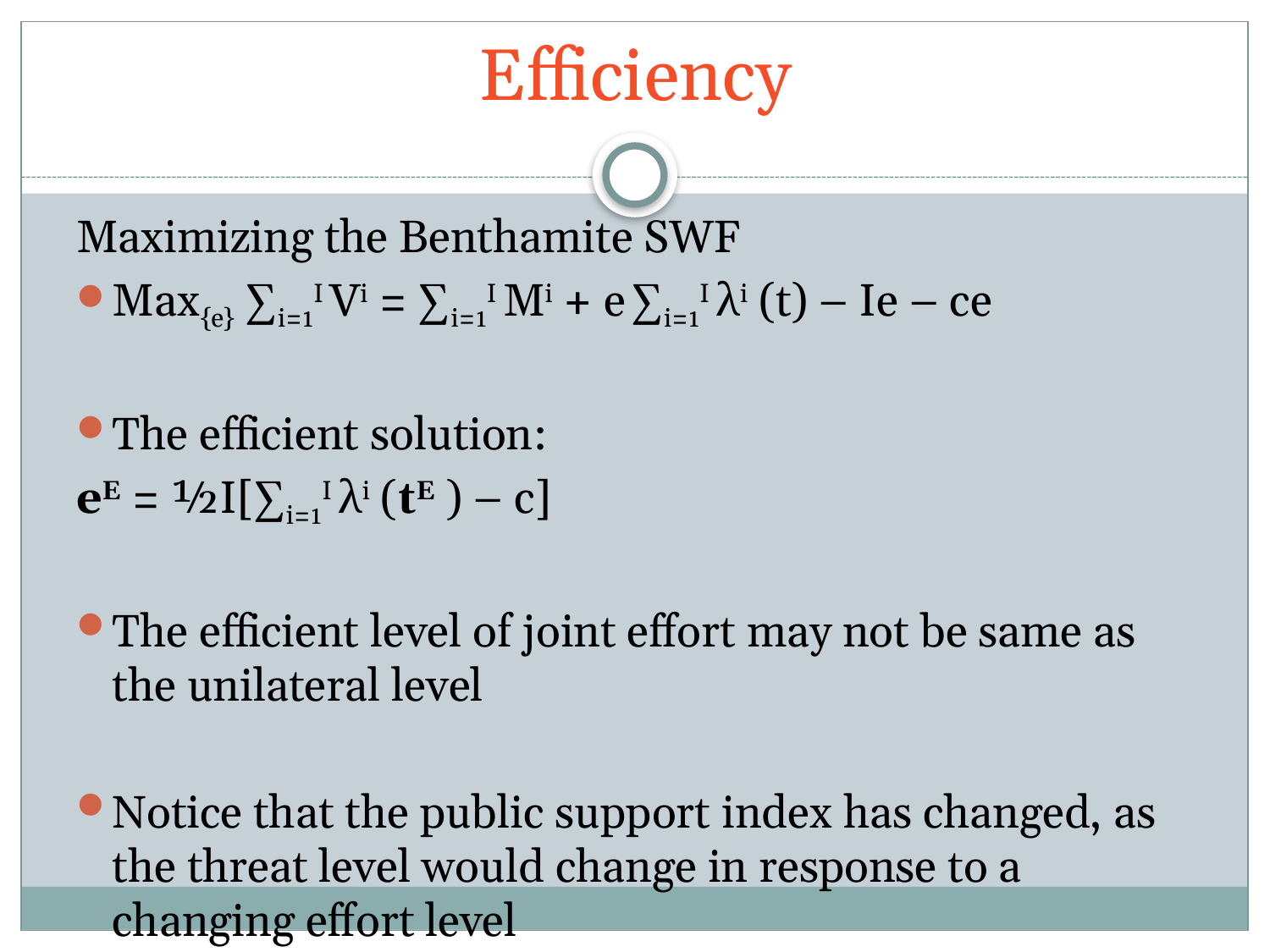

# Efficiency
Maximizing the Benthamite SWF
Max{e} ∑i=1I Vi = ∑i=1I Mi + e ∑i=1I λi (t) – Ie – ce

The efficient solution:
eE = ½I[∑i=1I λi (tE ) – c]

The efficient level of joint effort may not be same as the unilateral level

Notice that the public support index has changed, as the threat level would change in response to a changing effort level